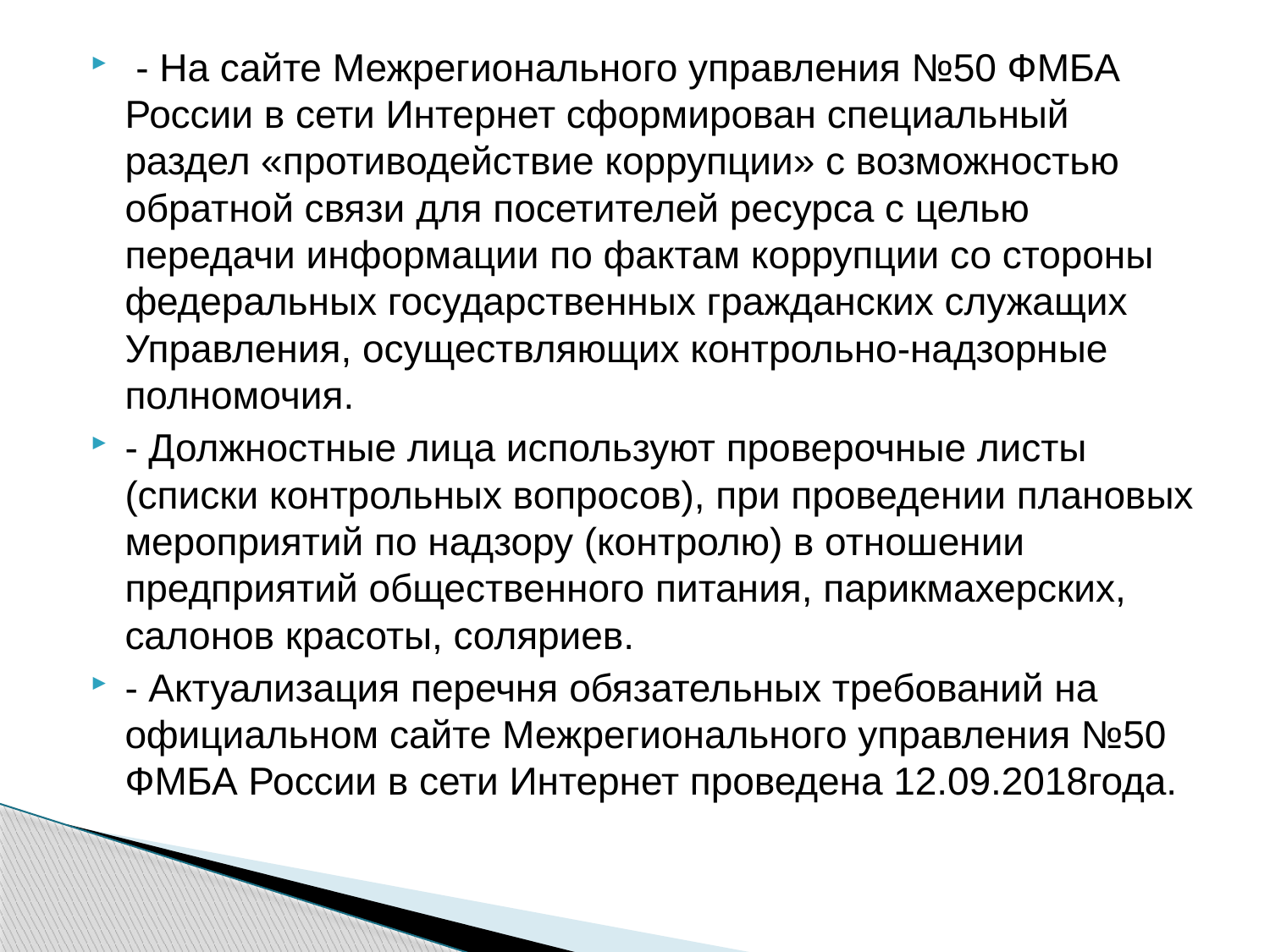

- На сайте Межрегионального управления №50 ФМБА России в сети Интернет сформирован специальный раздел «противодействие коррупции» с возможностью обратной связи для посетителей ресурса с целью передачи информации по фактам коррупции со стороны федеральных государственных гражданских служащих Управления, осуществляющих контрольно-надзорные полномочия.
- Должностные лица используют проверочные листы (списки контрольных вопросов), при проведении плановых мероприятий по надзору (контролю) в отношении предприятий общественного питания, парикмахерских, салонов красоты, соляриев.
- Актуализация перечня обязательных требований на официальном сайте Межрегионального управления №50 ФМБА России в сети Интернет проведена 12.09.2018года.